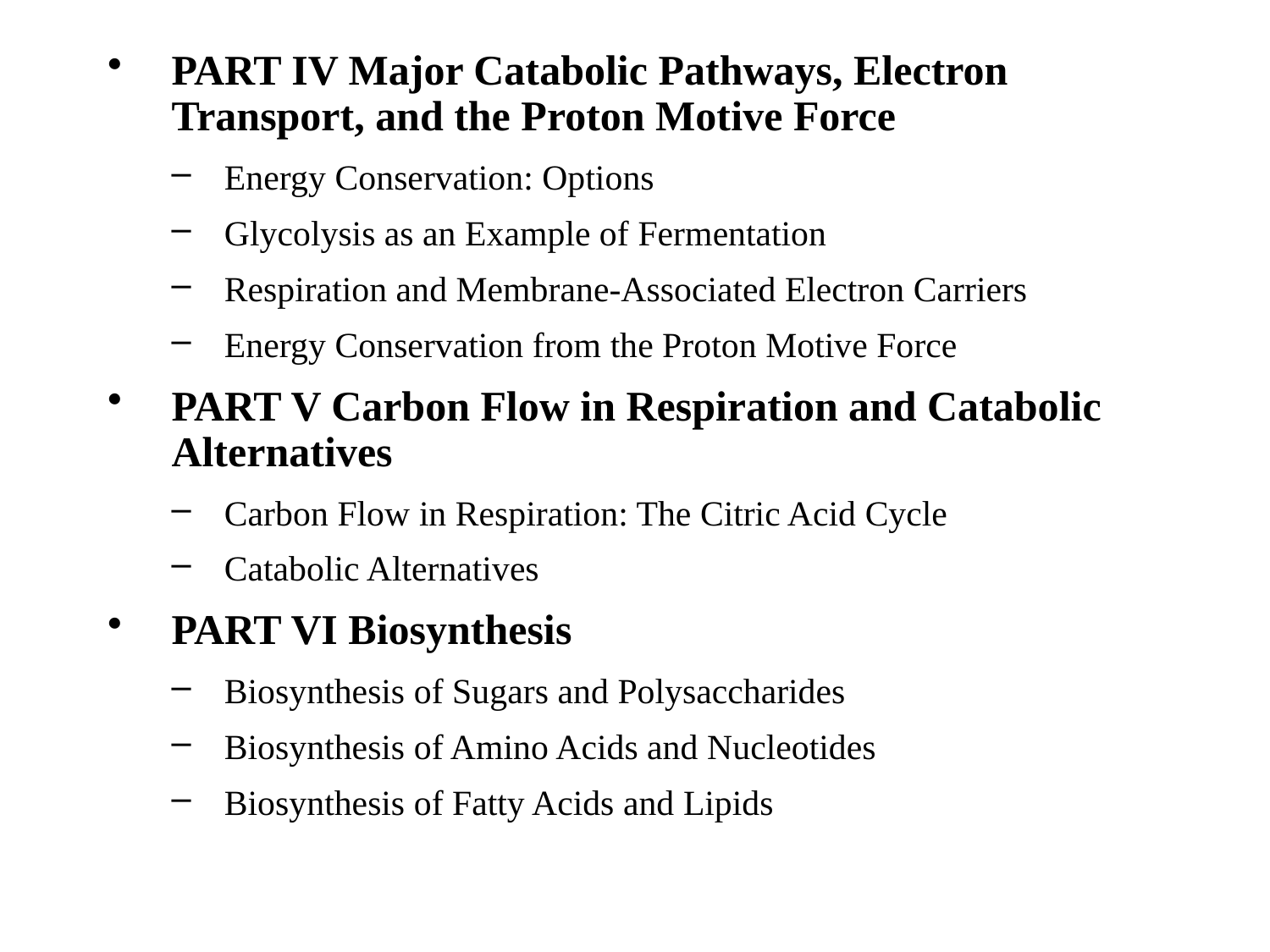

PART IV Major Catabolic Pathways, Electron Transport, and the Proton Motive Force
Energy Conservation: Options
Glycolysis as an Example of Fermentation
Respiration and Membrane-Associated Electron Carriers
Energy Conservation from the Proton Motive Force
PART V Carbon Flow in Respiration and Catabolic Alternatives
Carbon Flow in Respiration: The Citric Acid Cycle
Catabolic Alternatives
PART VI Biosynthesis
Biosynthesis of Sugars and Polysaccharides
Biosynthesis of Amino Acids and Nucleotides
Biosynthesis of Fatty Acids and Lipids